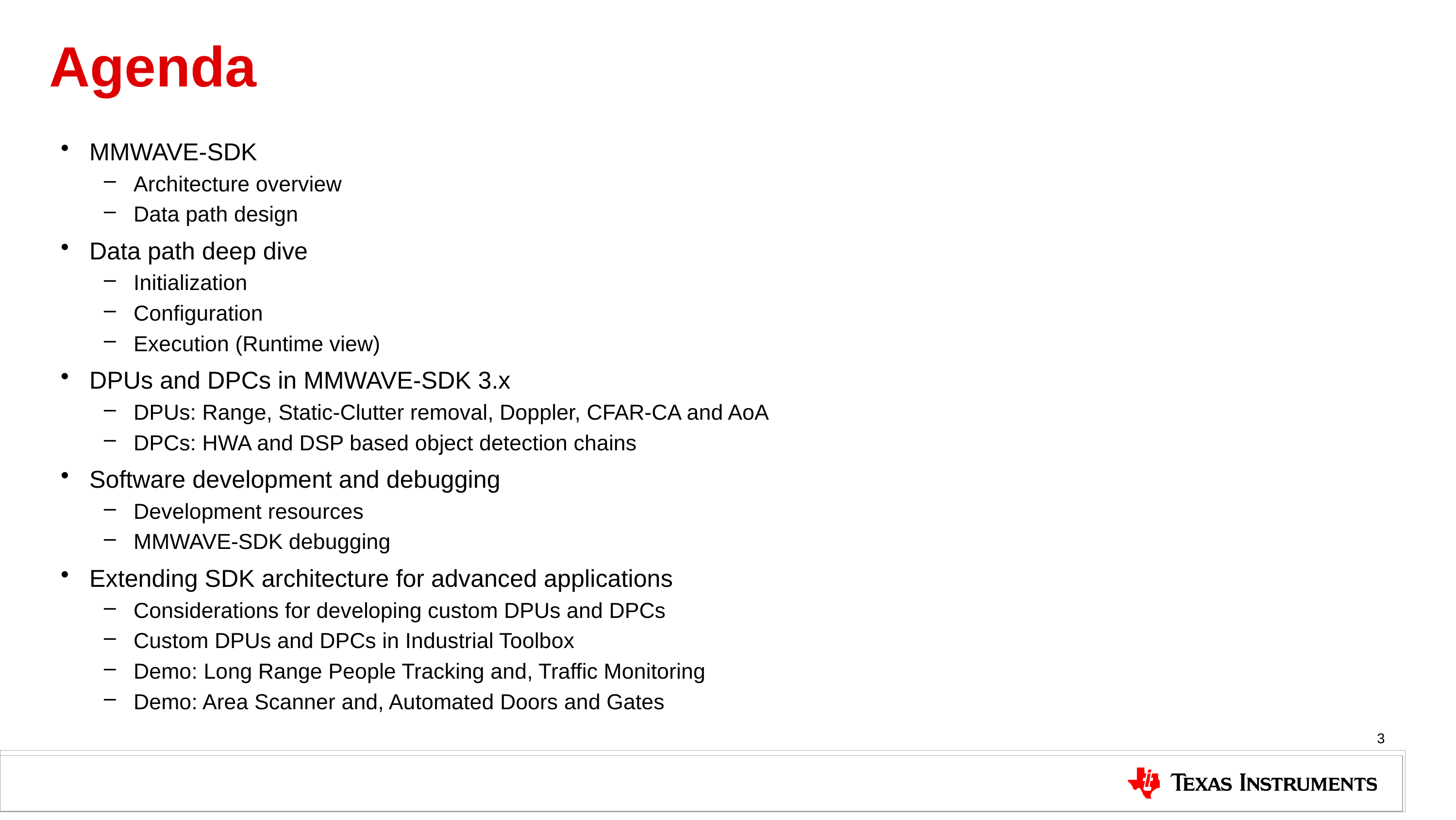

# Agenda
MMWAVE-SDK
Architecture overview
Data path design
Data path deep dive
Initialization
Configuration
Execution (Runtime view)
DPUs and DPCs in MMWAVE-SDK 3.x
DPUs: Range, Static-Clutter removal, Doppler, CFAR-CA and AoA
DPCs: HWA and DSP based object detection chains
Software development and debugging
Development resources
MMWAVE-SDK debugging
Extending SDK architecture for advanced applications
Considerations for developing custom DPUs and DPCs
Custom DPUs and DPCs in Industrial Toolbox
Demo: Long Range People Tracking and, Traffic Monitoring
Demo: Area Scanner and, Automated Doors and Gates

3